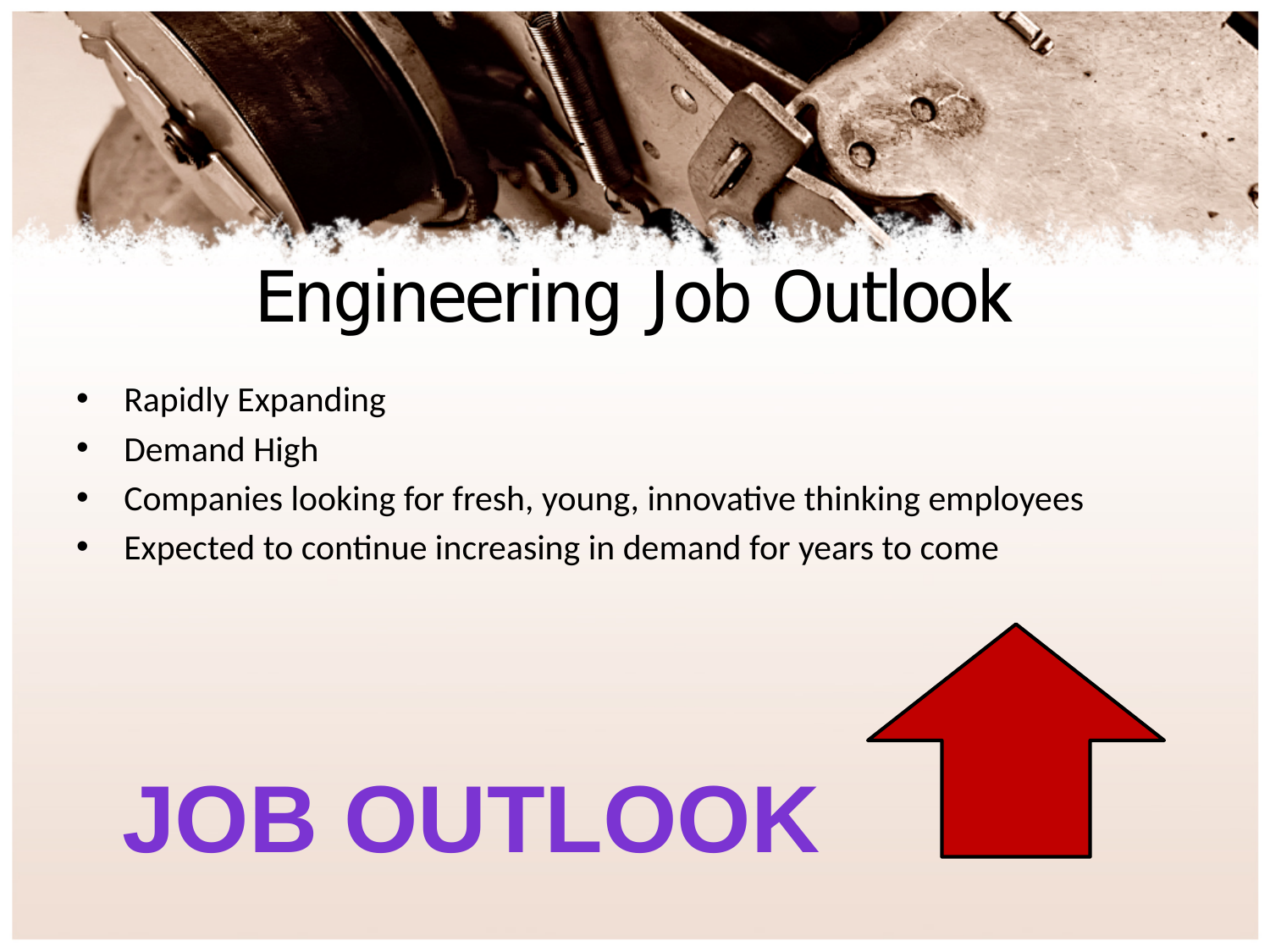

# Engineering Job Outlook
Rapidly Expanding
Demand High
Companies looking for fresh, young, innovative thinking employees
Expected to continue increasing in demand for years to come

Job Outlook